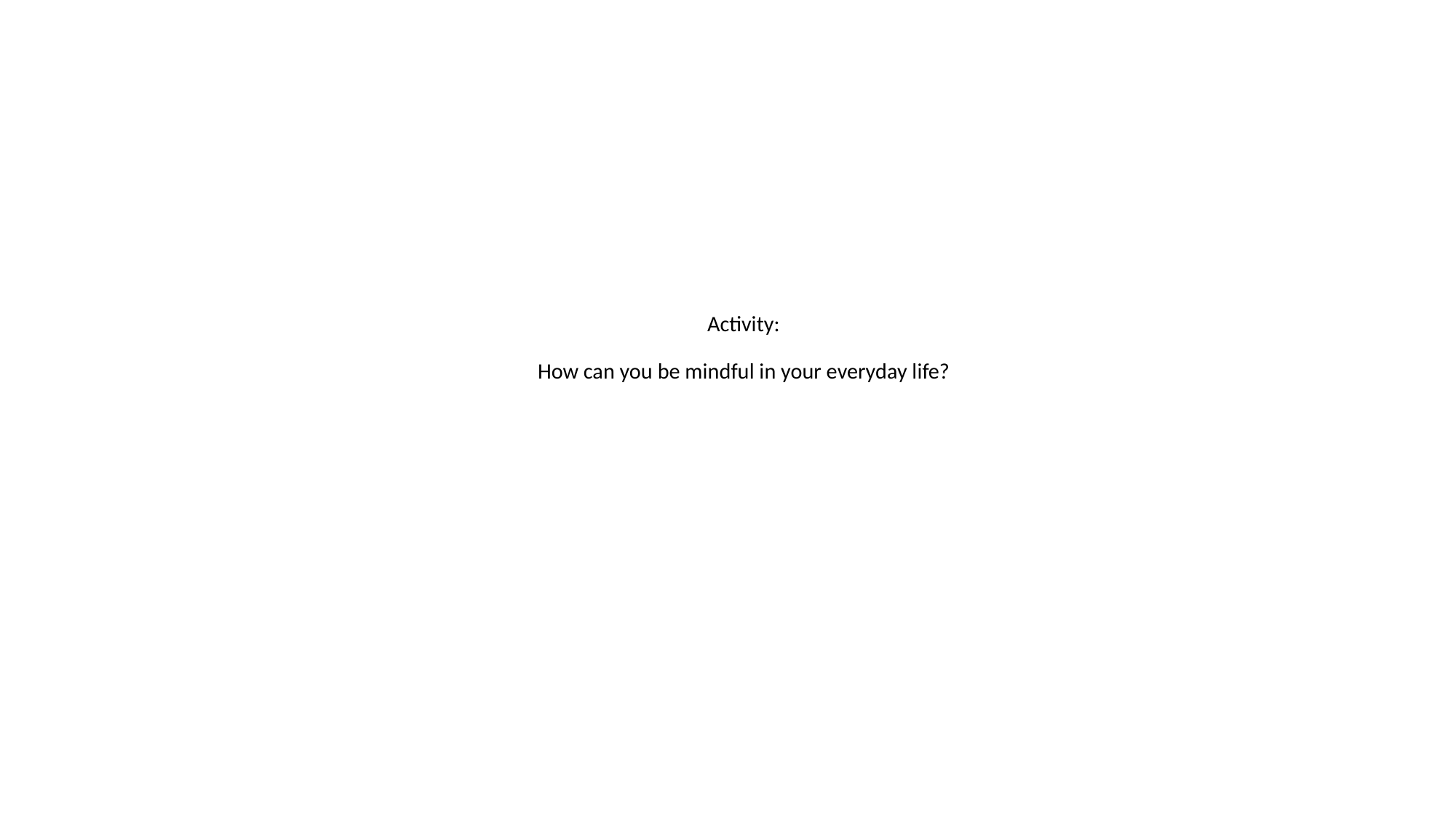

# Activity: How can you be mindful in your everyday life?